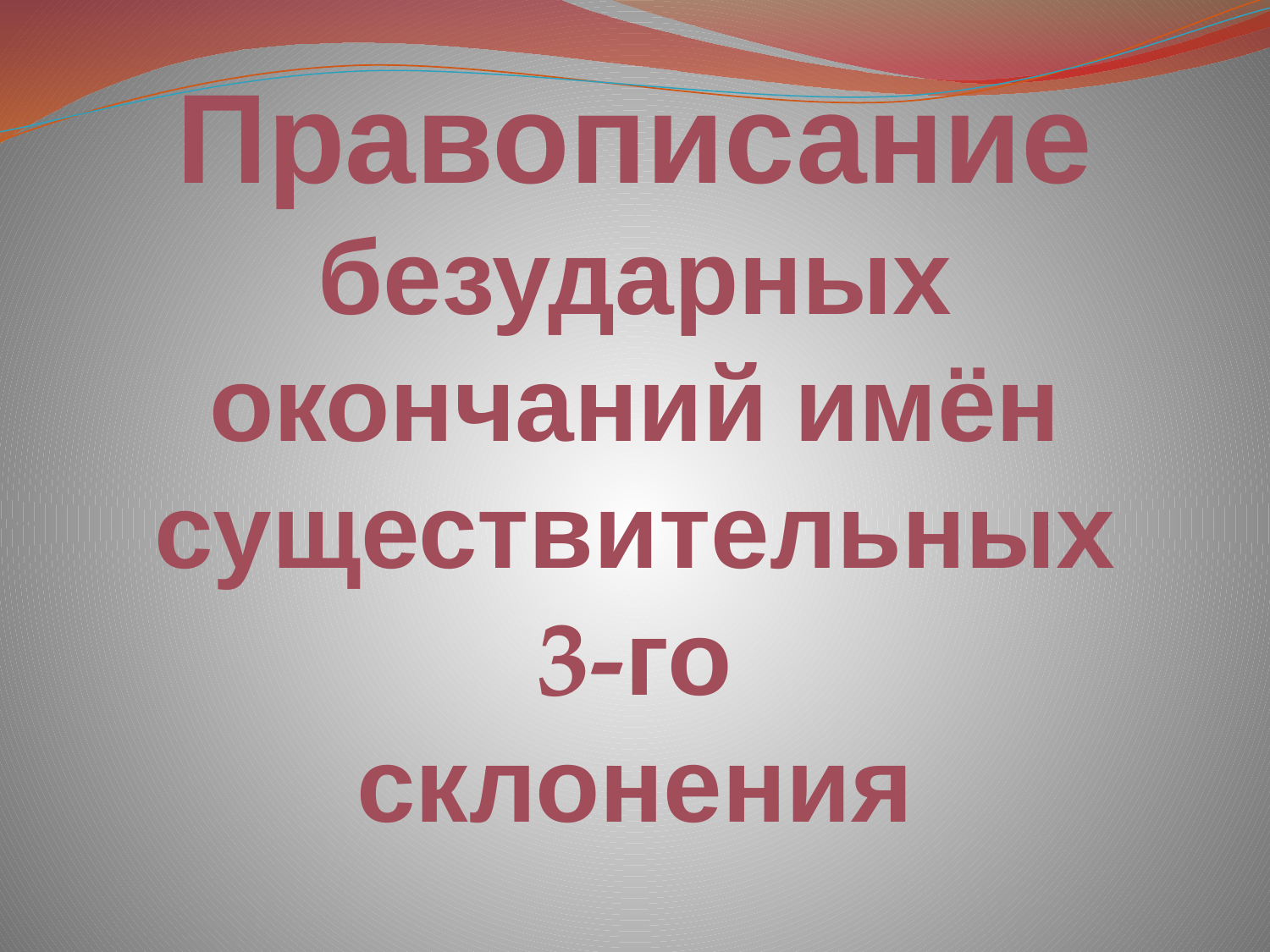

Правописание
безударных окончаний имён существительных
3-го
склонения